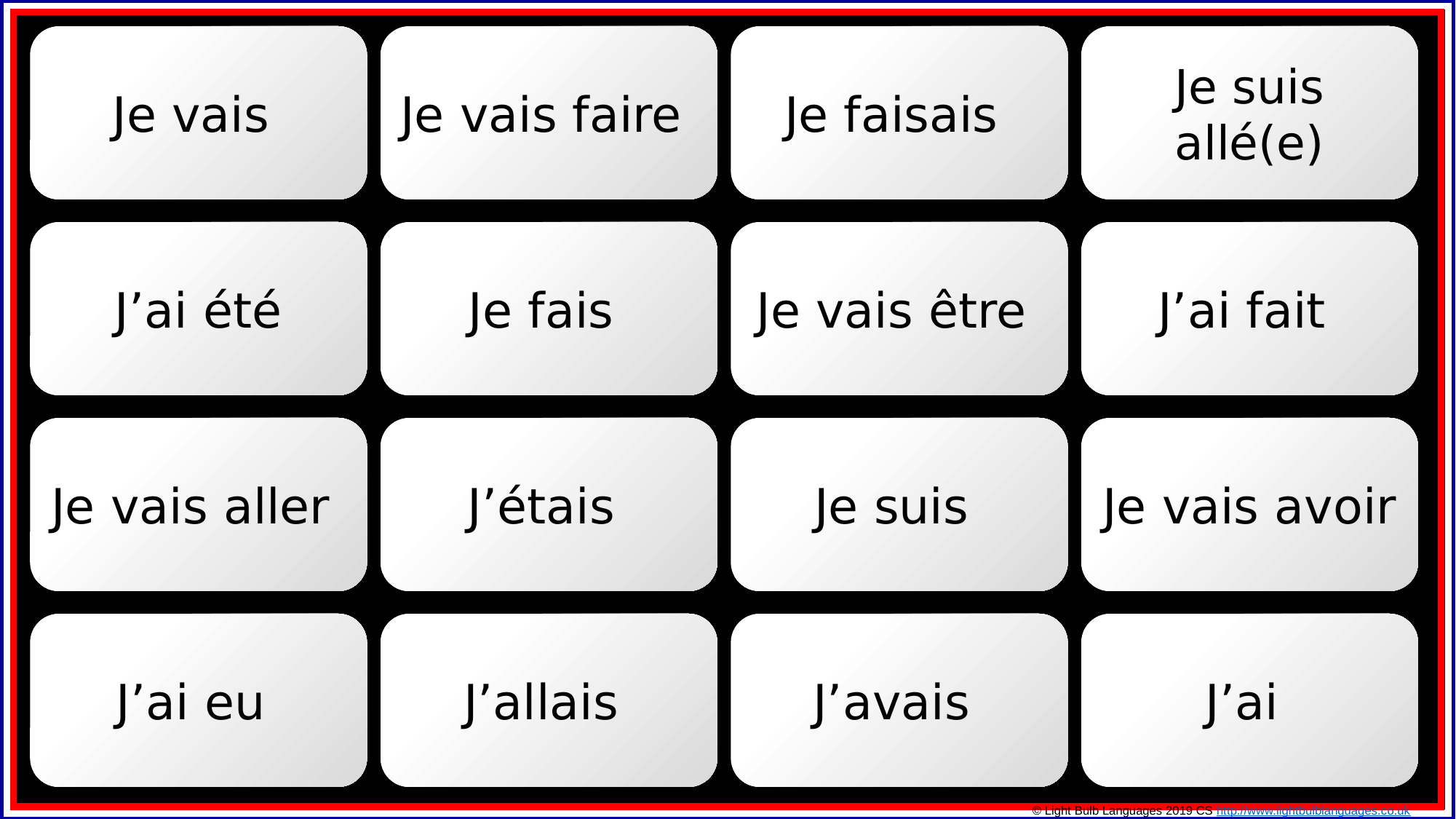

Je vais
Je vais faire
Je faisais
Je suis allé(e)
J’ai été
Je fais
Je vais être
J’ai fait
Je vais aller
J’étais
Je suis
Je vais avoir
J’ai eu
J’allais
J’avais
J’ai
© Light Bulb Languages 2019 CS http://www.lightbulblanguages.co.uk